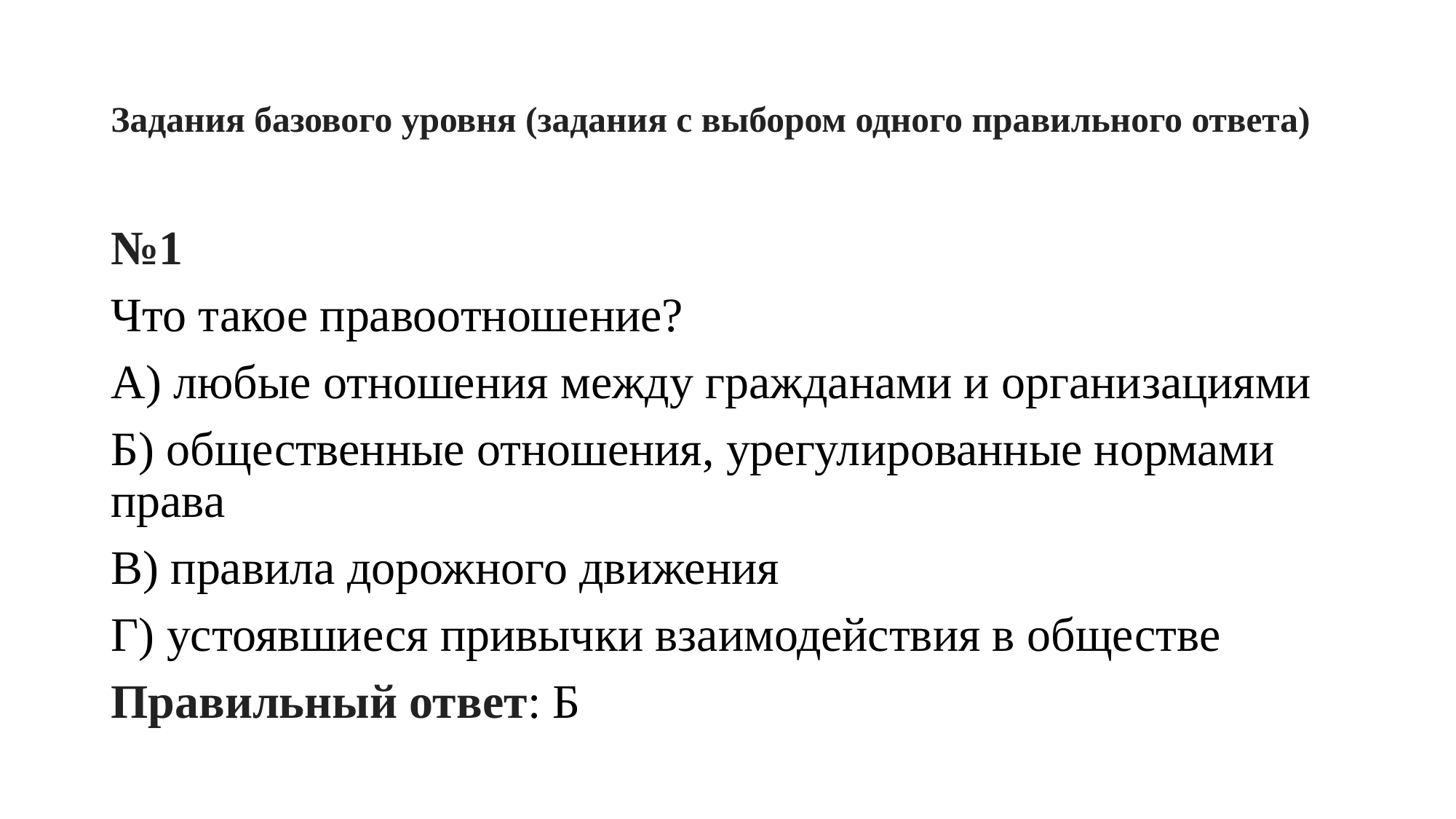

# Задания базового уровня (задания с выбором одного правильного ответа)
№1
Что такое правоотношение?
А) любые отношения между гражданами и организациями
Б) общественные отношения, урегулированные нормами права
В) правила дорожного движения
Г) устоявшиеся привычки взаимодействия в обществе
Правильный ответ: Б